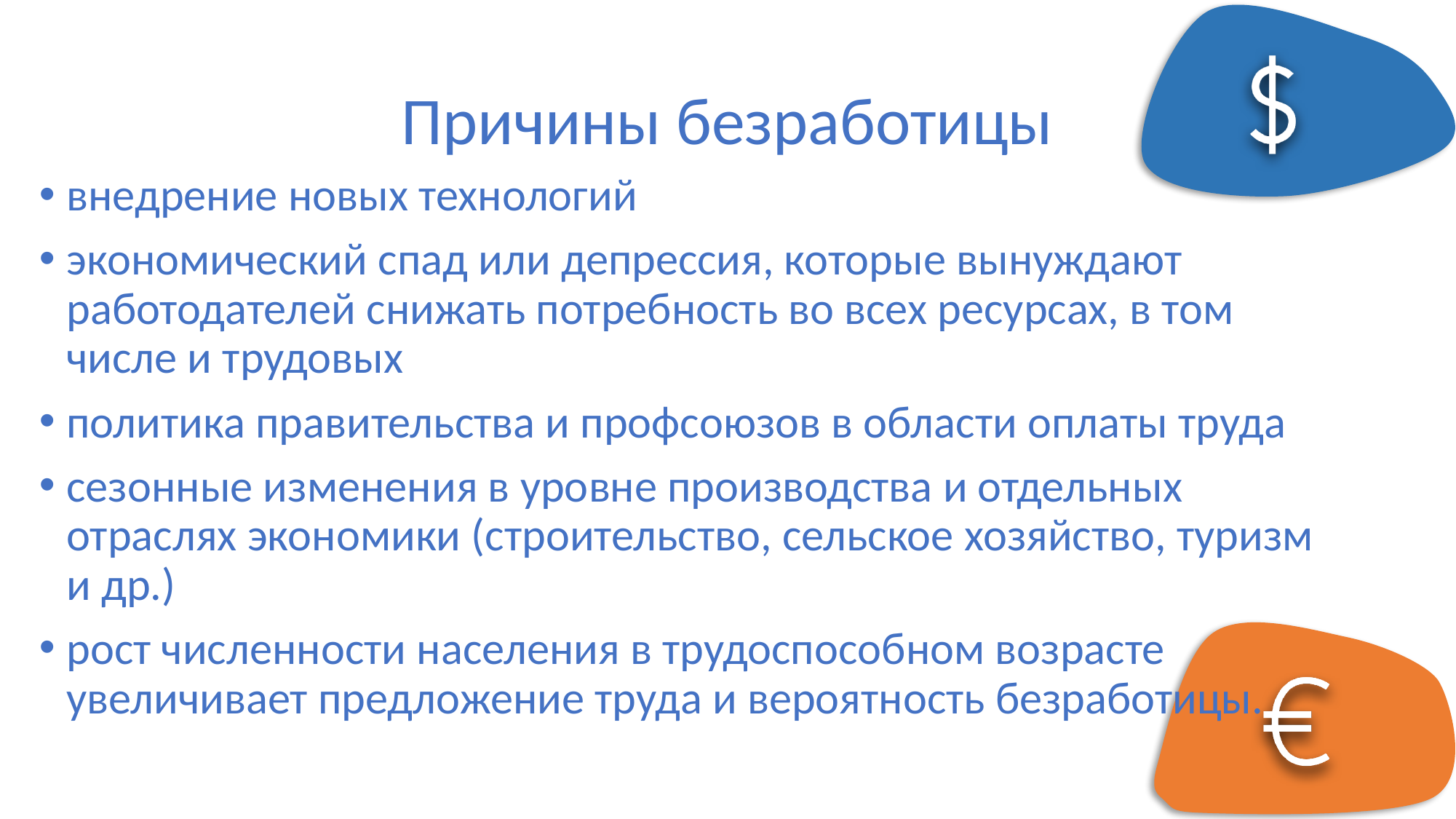

# Причины безработицы
внедрение новых технологий
экономический спад или депрессия, которые вынуждают работодателей снижать потребность во всех ресурсах, в том числе и трудовых
политика правительства и профсоюзов в области оплаты труда
сезонные изменения в уровне производства и отдельных отраслях экономики (строительство, сельское хозяйство, туризм и др.)
рост численности населения в трудоспособном возрасте увеличивает предложение труда и вероятность безработицы.